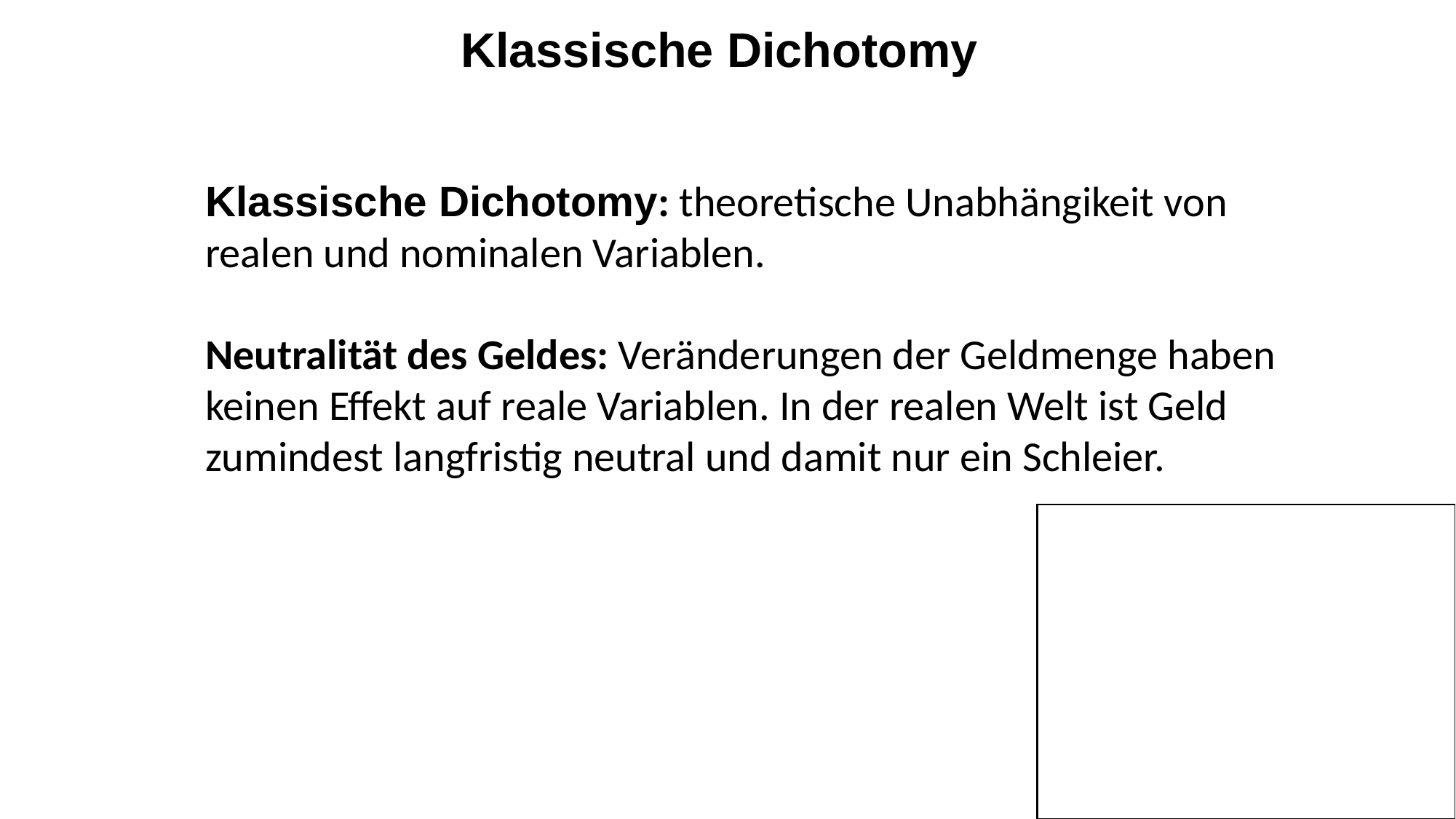

Klassische Dichotomy
Klassische Dichotomy: theoretische Unabhängikeit von realen und nominalen Variablen.

Neutralität des Geldes: Veränderungen der Geldmenge haben keinen Effekt auf reale Variablen. In der realen Welt ist Geld zumindest langfristig neutral und damit nur ein Schleier.